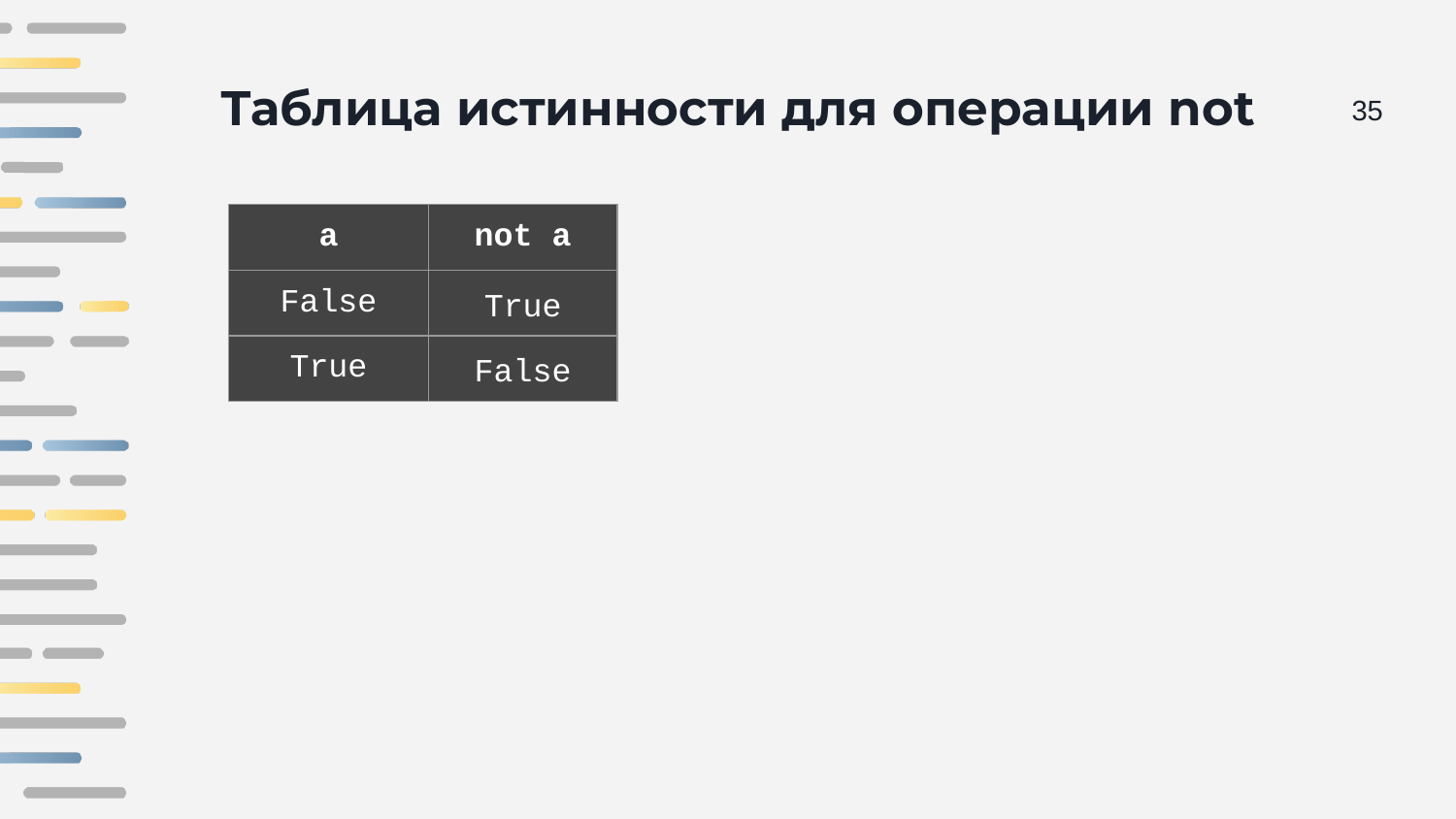

Таблица истинности для операции not
35
| a | not a |
| --- | --- |
| False | True |
| True | False |